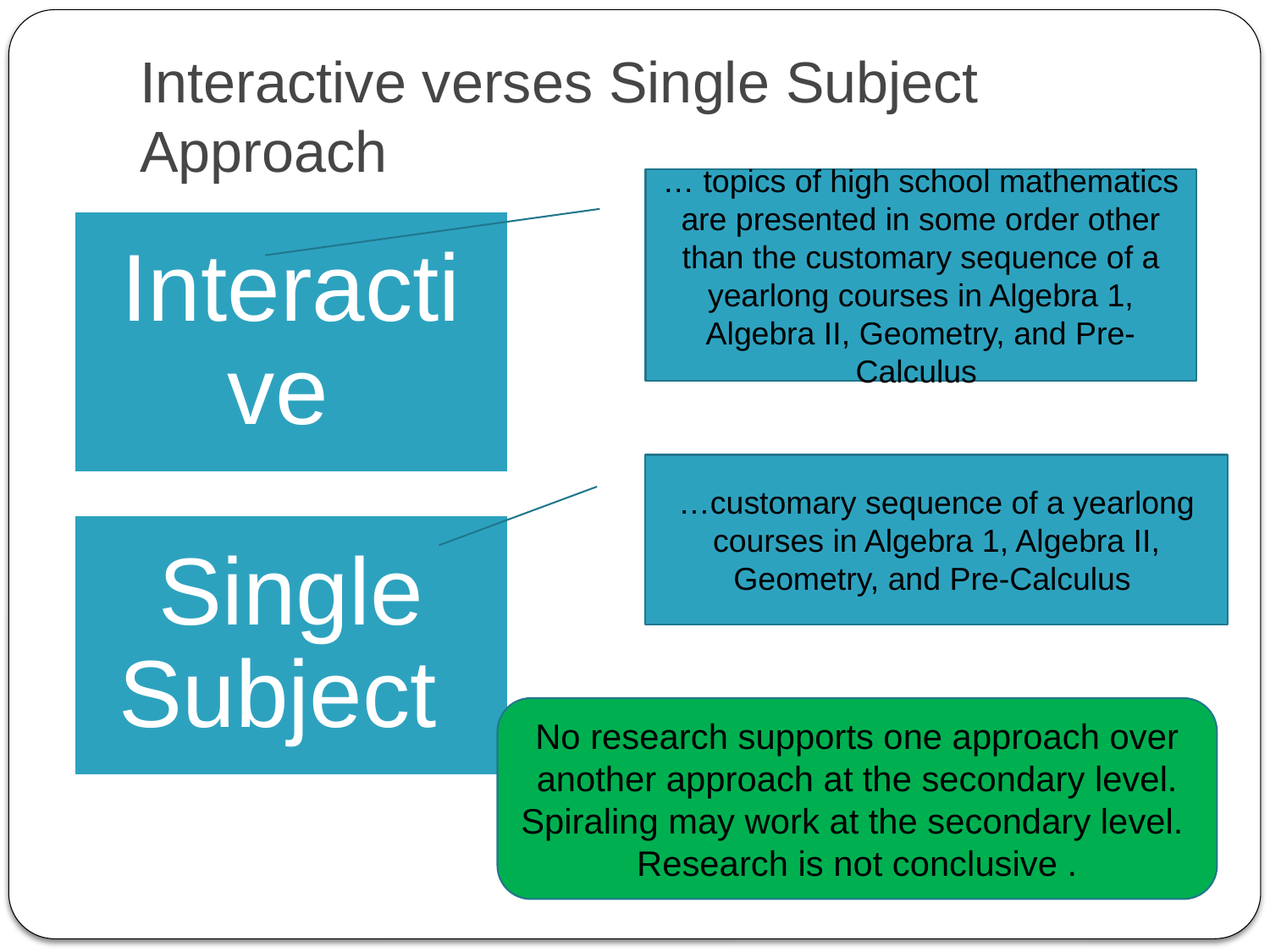

# Interactive verses Single Subject Approach
… topics of high school mathematics are presented in some order other than the customary sequence of a yearlong courses in Algebra 1, Algebra II, Geometry, and Pre-Calculus
Interactive
Single Subject
…customary sequence of a yearlong courses in Algebra 1, Algebra II, Geometry, and Pre-Calculus
No research supports one approach over another approach at the secondary level. Spiraling may work at the secondary level.  Research is not conclusive .